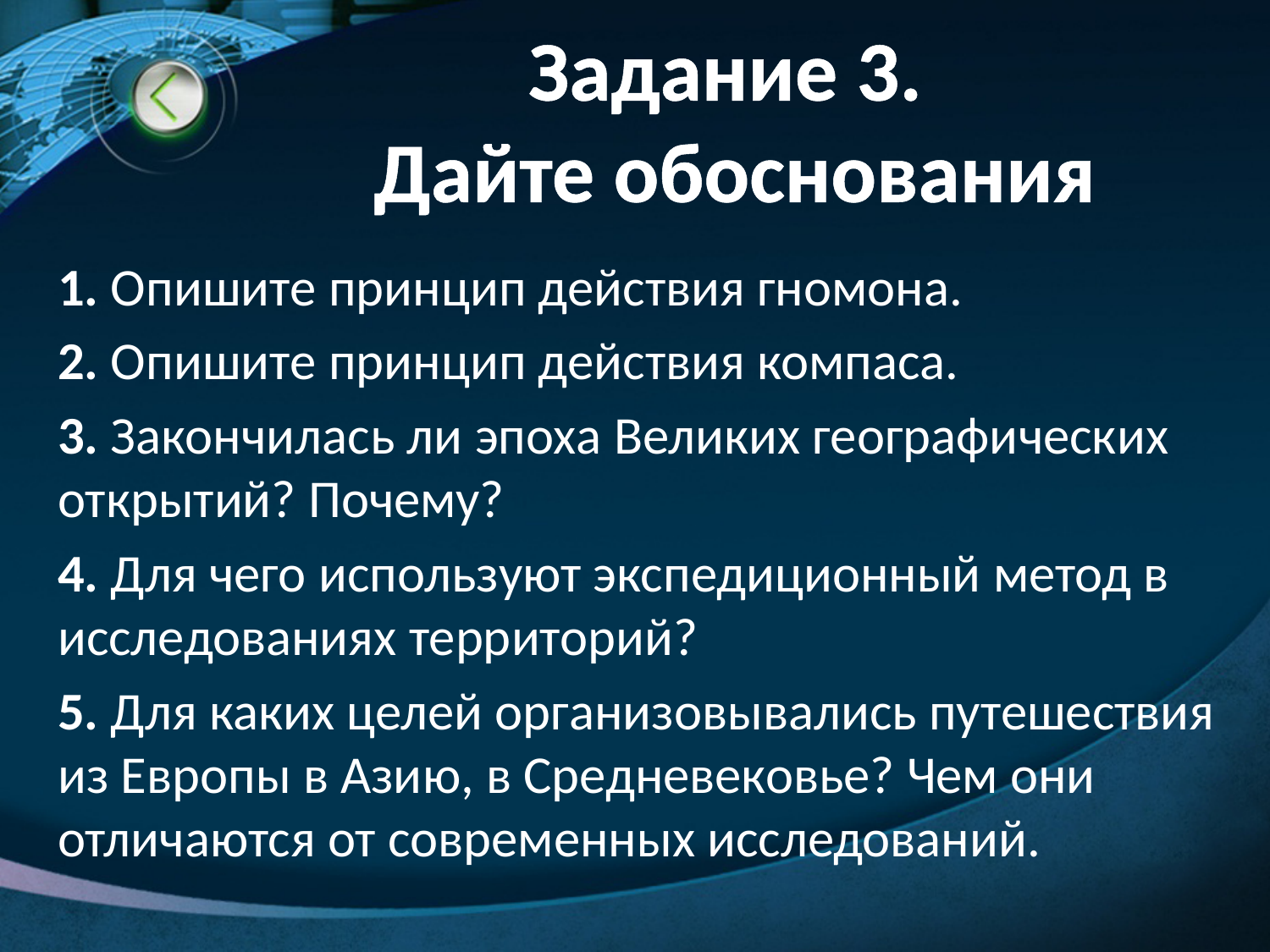

# Задание 3. Дайте обоснования
1. Опишите принцип действия гномона.
2. Опишите принцип действия компаса.
3. Закончилась ли эпоха Великих географических открытий? Почему?
4. Для чего используют экспедиционный метод в исследованиях территорий?
5. Для каких целей организовывались путешествия из Европы в Азию, в Средневековье? Чем они отличаются от современных исследований.